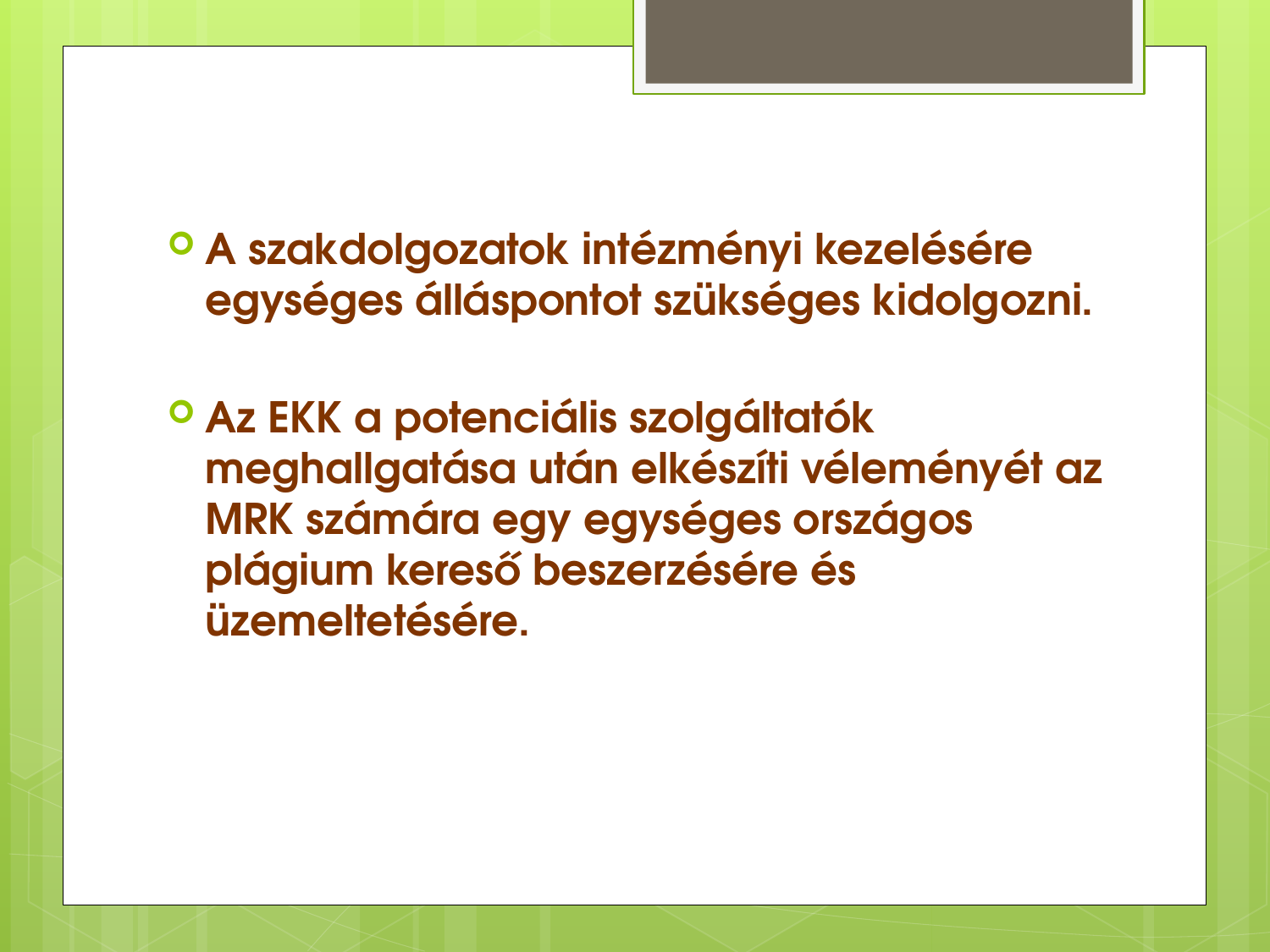

A szakdolgozatok intézményi kezelésére egységes álláspontot szükséges kidolgozni.

Az EKK a potenciális szolgáltatók meghallgatása után elkészíti véleményét az MRK számára egy egységes országos plágium kereső beszerzésére és üzemeltetésére.